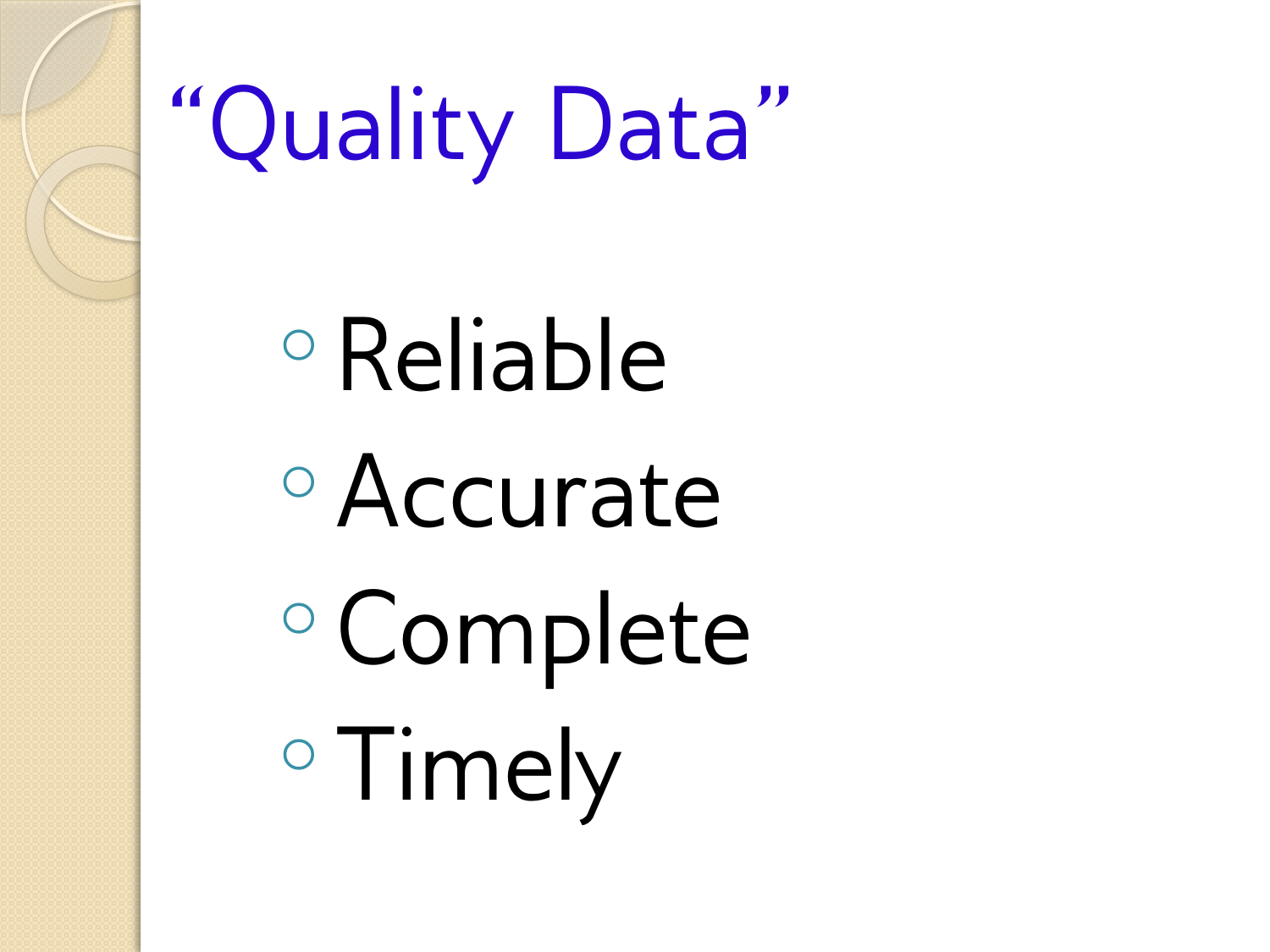

# “Quality Data”

Reliable
Accurate
Complete
Timely